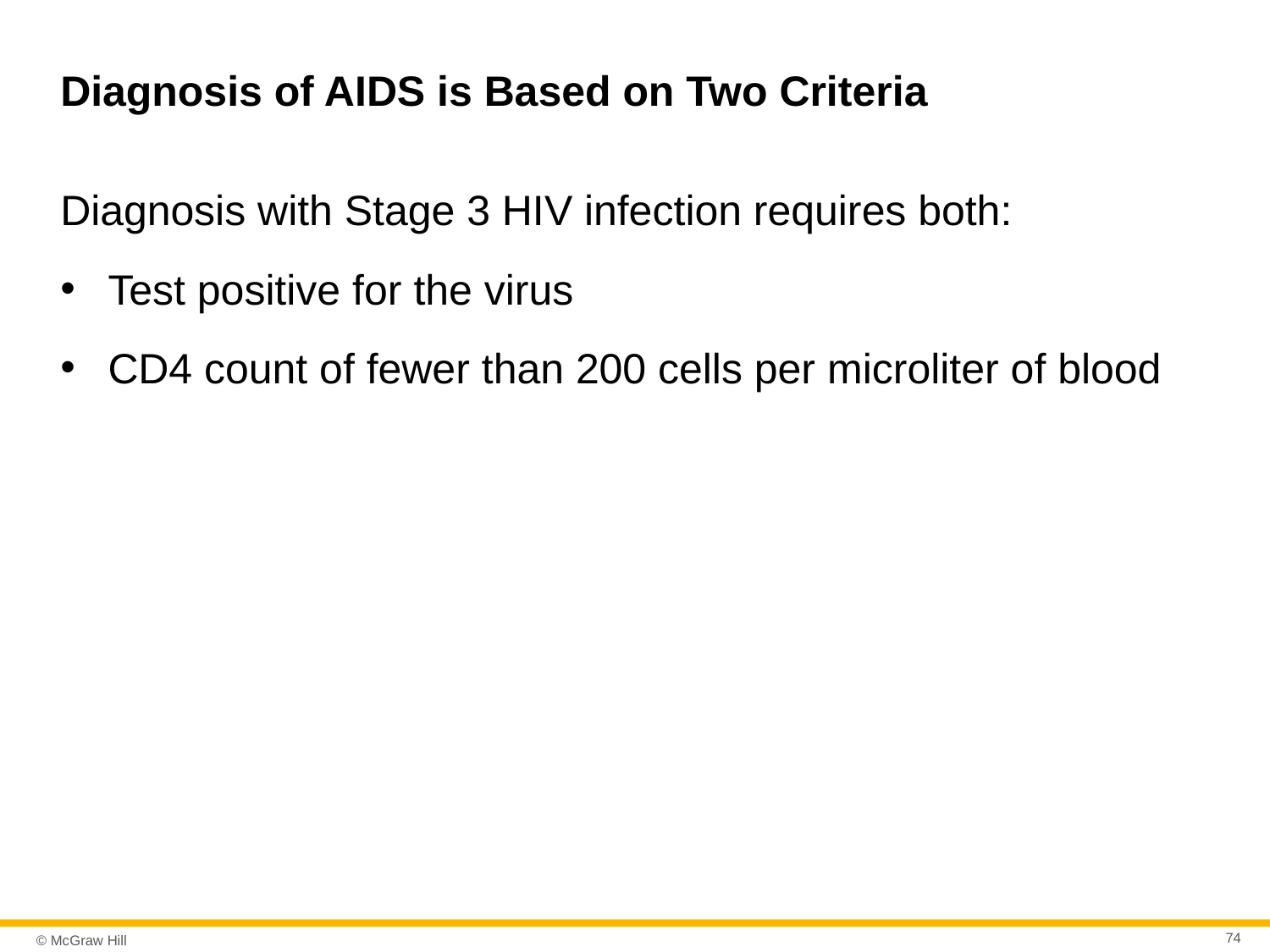

# Diagnosis of AIDS is Based on Two Criteria
Diagnosis with Stage 3 HIV infection requires both:
Test positive for the virus
CD4 count of fewer than 200 cells per microliter of blood